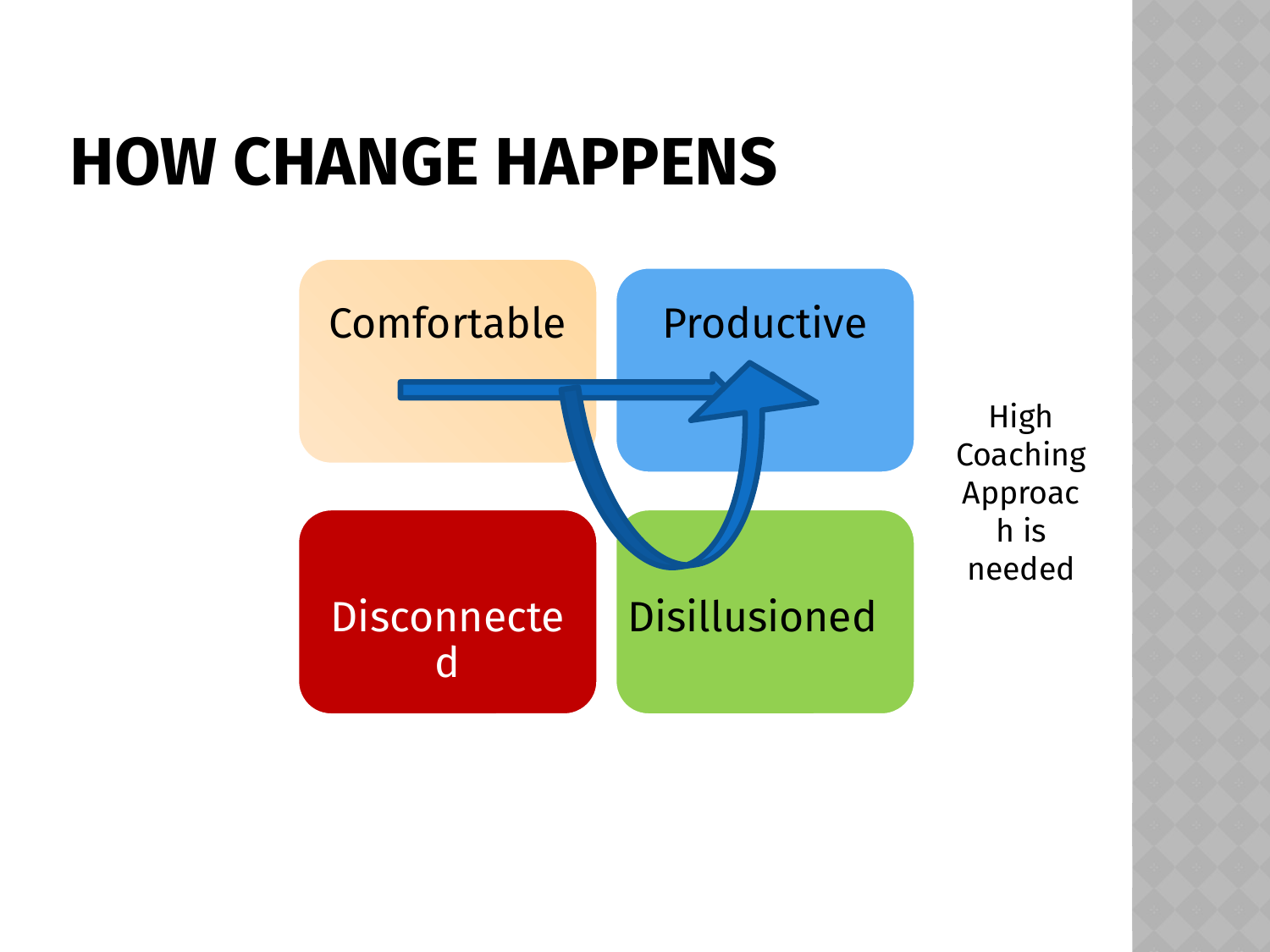

# How change happens
Comfortable
Productive
Disillusioned
Disconnected

High Coaching Approach is needed